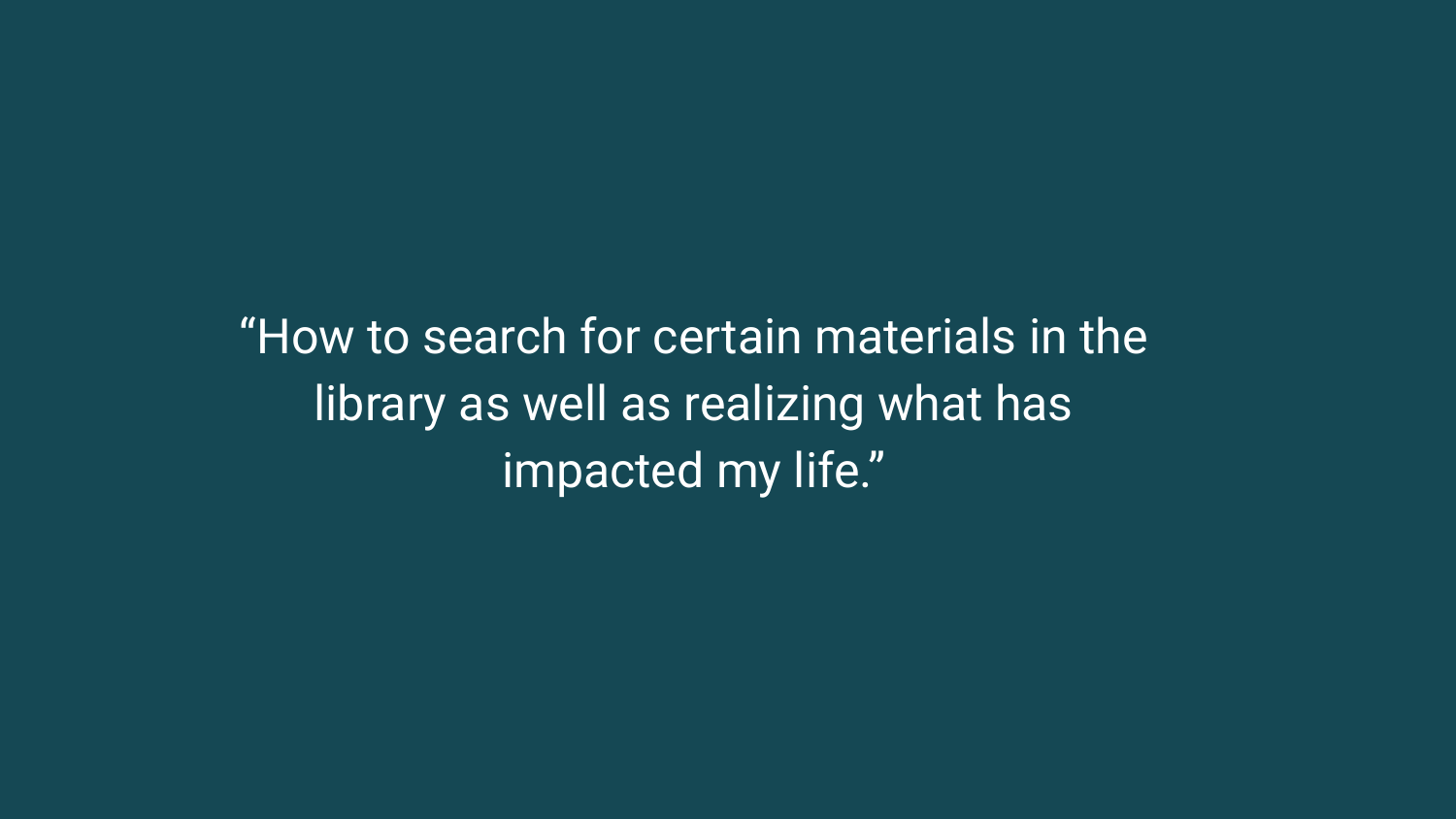

“How to search for certain materials in the library as well as realizing what has impacted my life.”